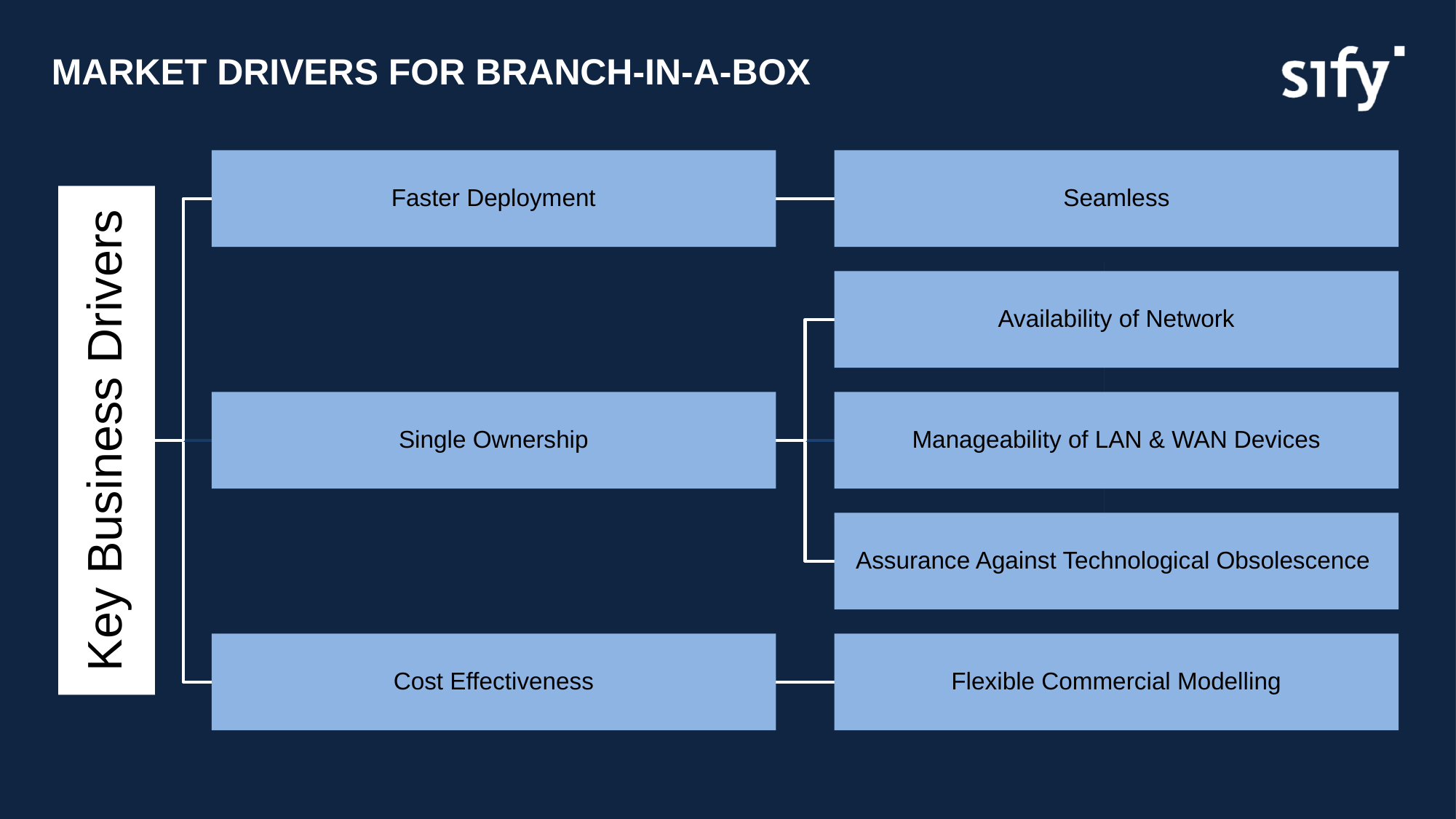

# Market Drivers for Branch-in-a-Box

Key Business Drivers
Faster Deployment
Seamless
Single Ownership
Availability of Network
Manageability of LAN & WAN Devices
Assurance Against Technological Obsolescence
Cost Effectiveness
Flexible Commercial Modelling